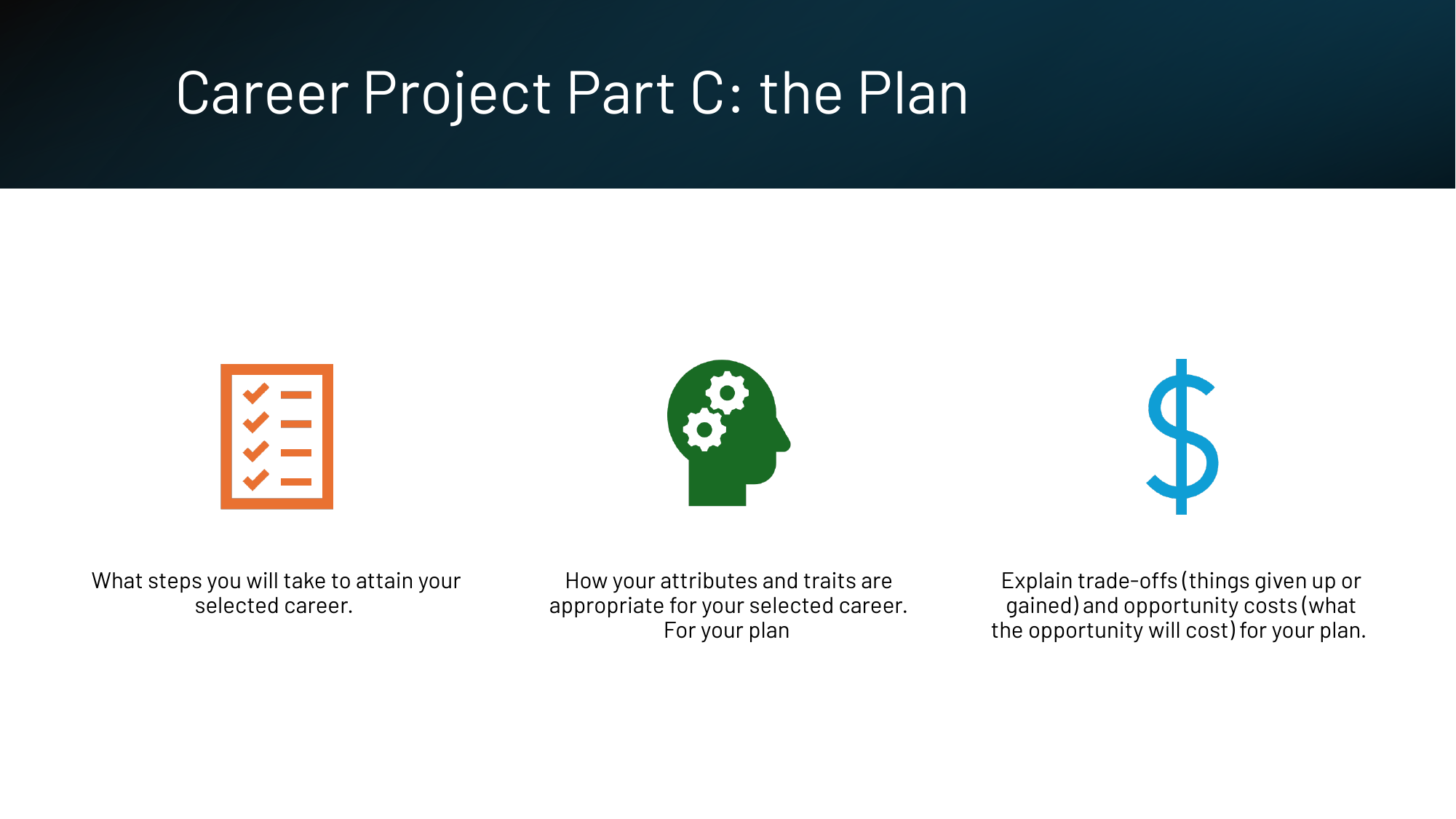

# Career Project Part C: the Plan
What steps you will take to attain your selected career.
How your attributes and traits are appropriate for your selected career. For your plan
Explain trade-offs (things given up or gained) and opportunity costs (what the opportunity will cost) for your plan.